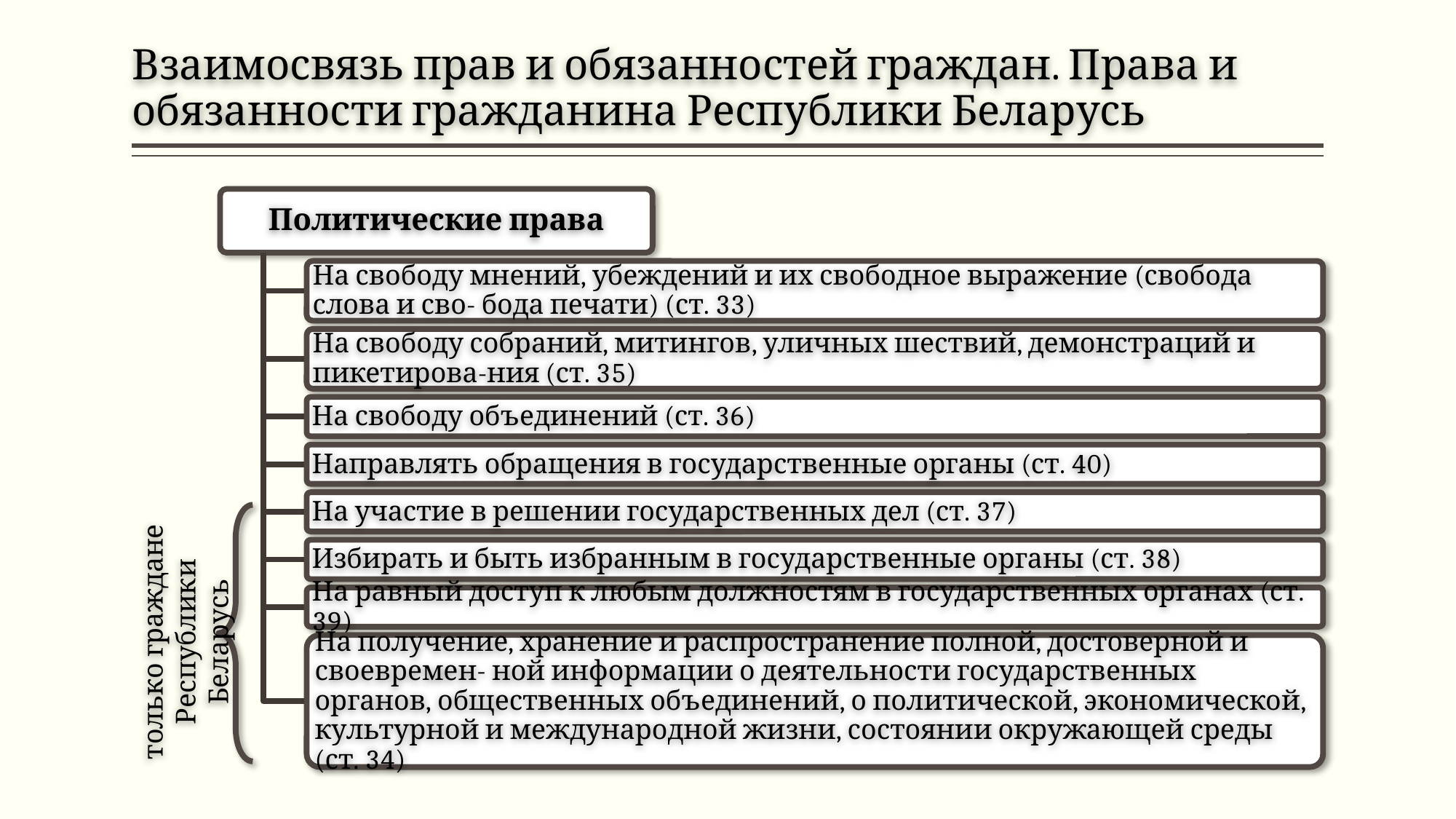

# Взаимосвязь прав и обязанностей граждан. Права и обязанности гражданина Республики Беларусь

Политические права

На свободу мнений, убеждений и их свободное выражение (свобода слова и сво- бода печати) (ст. 33)

На свободу собраний, митингов, уличных шествий, демонстраций и пикетирова-ния (ст. 35)

На свободу объединений (ст. 36)

Направлять обращения в государственные органы (ст. 40)

На участие в решении государственных дел (ст. 37)

Избирать и быть избранным в государственные органы (ст. 38)

На равный доступ к любым должностям в государственных органах (ст. 39)

На получение, хранение и распространение полной, достоверной и своевремен- ной информации о деятельности государственных органов, общественных объединений, о политической, экономической, культурной и международной жизни, состоянии окружающей среды (ст. 34)

только граждане Республики Беларусь